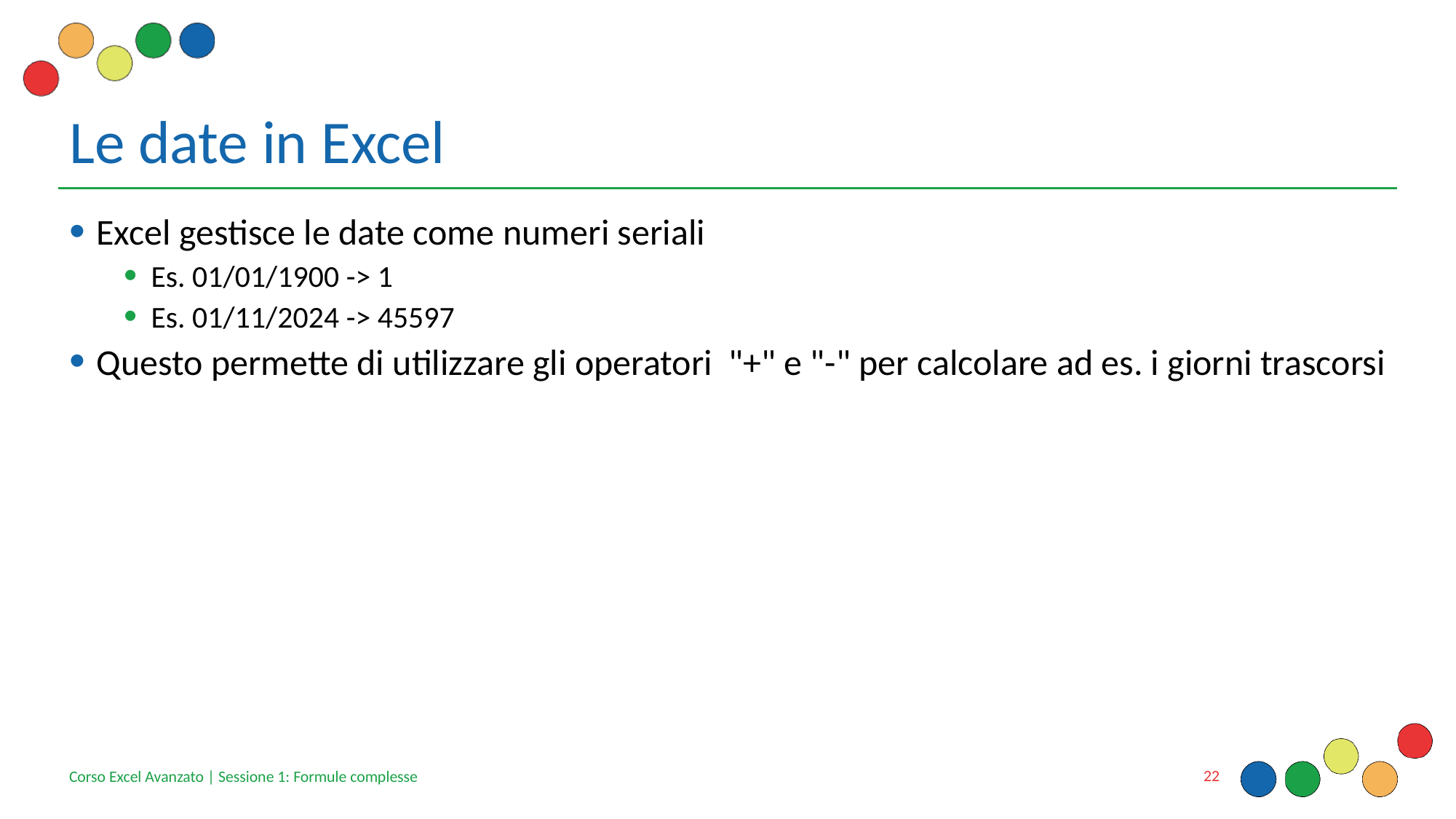

# Le date in Excel
Excel gestisce le date come numeri seriali
Es. 01/01/1900 -> 1
Es. 01/11/2024 -> 45597
Questo permette di utilizzare gli operatori  "+" e "-" per calcolare ad es. i giorni trascorsi
22
Corso Excel Avanzato | Sessione 1: Formule complesse